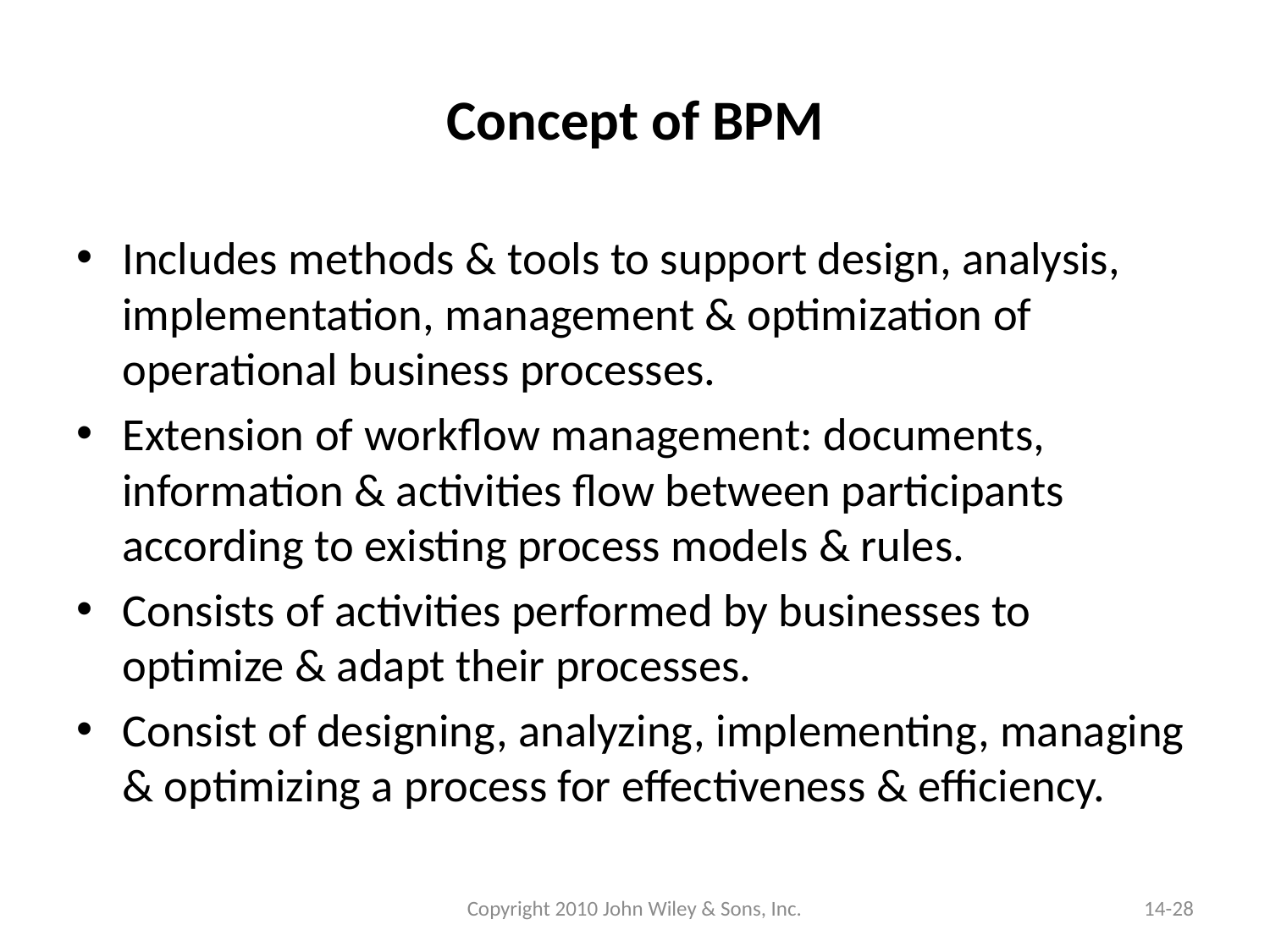

# Concept of BPM
Includes methods & tools to support design, analysis, implementation, management & optimization of operational business processes.
Extension of workflow management: documents, information & activities flow between participants according to existing process models & rules.
Consists of activities performed by businesses to optimize & adapt their processes.
Consist of designing, analyzing, implementing, managing & optimizing a process for effectiveness & efficiency.

Copyright 2010 John Wiley & Sons, Inc.
14-28